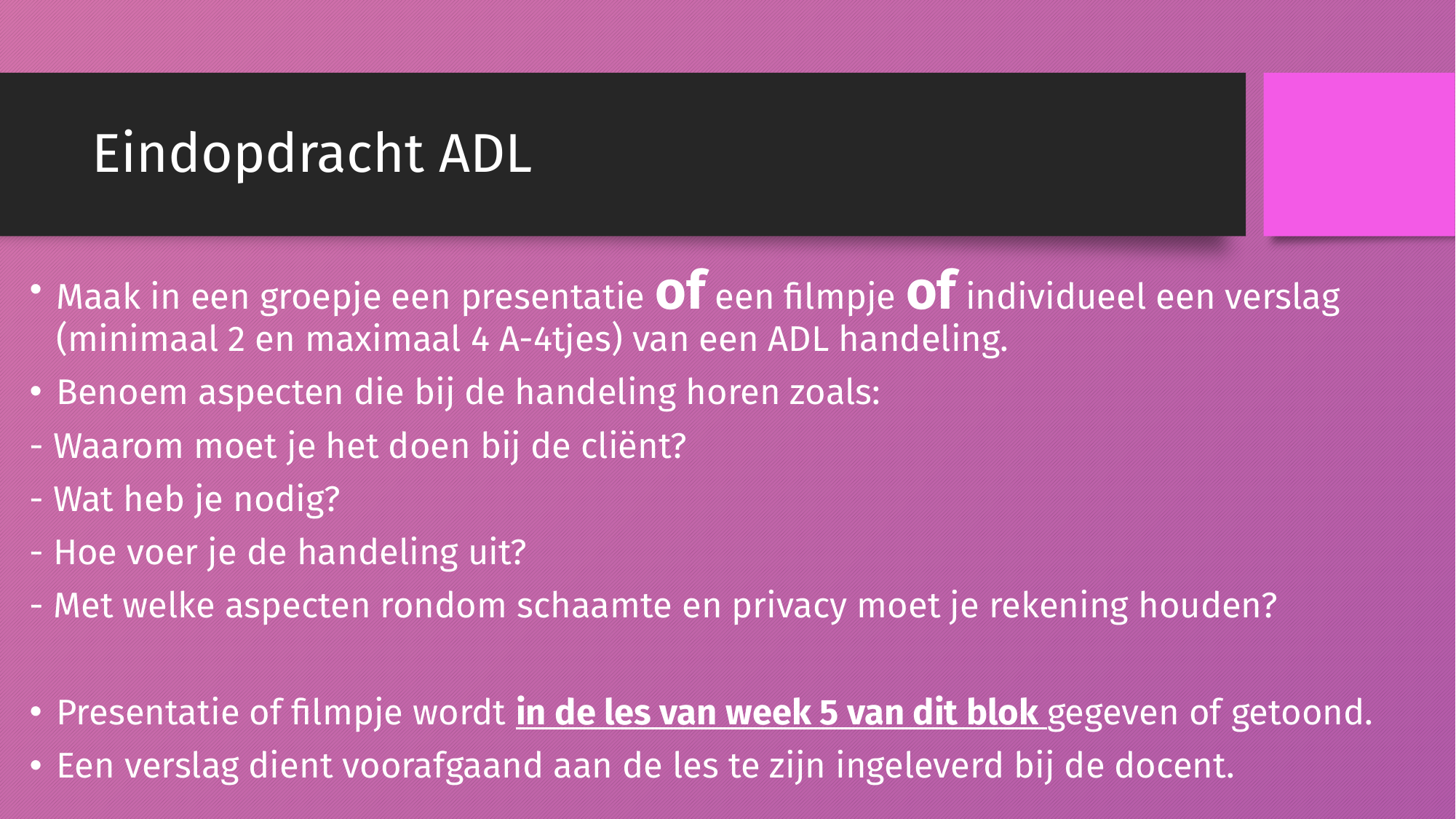

# Eindopdracht ADL
Maak in een groepje een presentatie of een filmpje of individueel een verslag (minimaal 2 en maximaal 4 A-4tjes) van een ADL handeling.
Benoem aspecten die bij de handeling horen zoals:
- Waarom moet je het doen bij de cliënt?
- Wat heb je nodig?
- Hoe voer je de handeling uit?
- Met welke aspecten rondom schaamte en privacy moet je rekening houden?

Presentatie of filmpje wordt in de les van week 5 van dit blok gegeven of getoond.
Een verslag dient voorafgaand aan de les te zijn ingeleverd bij de docent.